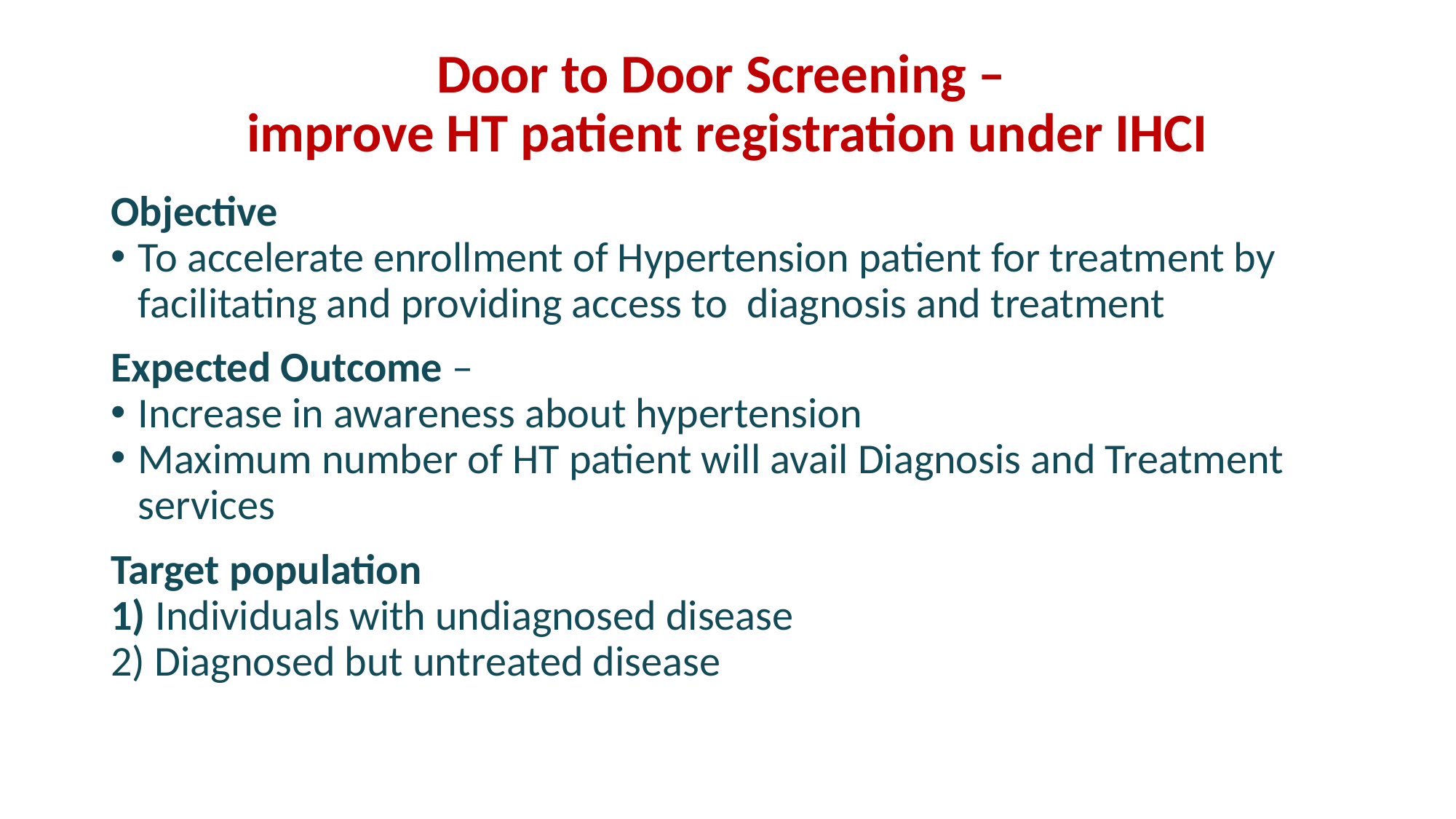

# Door to Door Screening – improve HT patient registration under IHCI
Objective
To accelerate enrollment of Hypertension patient for treatment by facilitating and providing access to  diagnosis and treatment

Expected Outcome –
Increase in awareness about hypertension
Maximum number of HT patient will avail Diagnosis and Treatment services

Target population
1) Individuals with undiagnosed disease
2) Diagnosed but untreated disease